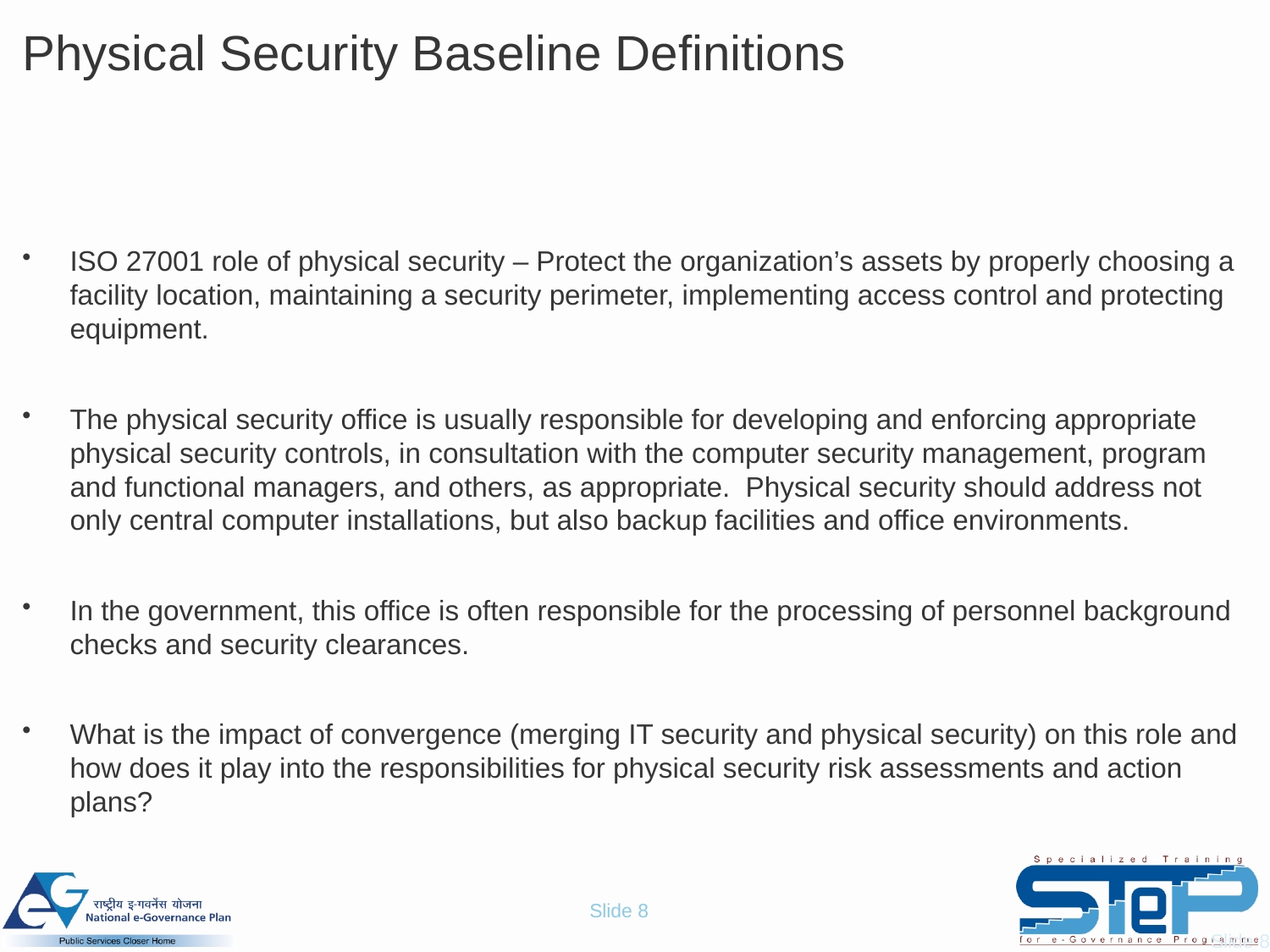

# Physical Security Baseline Definitions
ISO 27001 role of physical security – Protect the organization’s assets by properly choosing a facility location, maintaining a security perimeter, implementing access control and protecting equipment.

The physical security office is usually responsible for developing and enforcing appropriate physical security controls, in consultation with the computer security management, program and functional managers, and others, as appropriate.  Physical security should address not only central computer installations, but also backup facilities and office environments.

In the government, this office is often responsible for the processing of personnel background checks and security clearances.

What is the impact of convergence (merging IT security and physical security) on this role and how does it play into the responsibilities for physical security risk assessments and action plans?

Slide 8